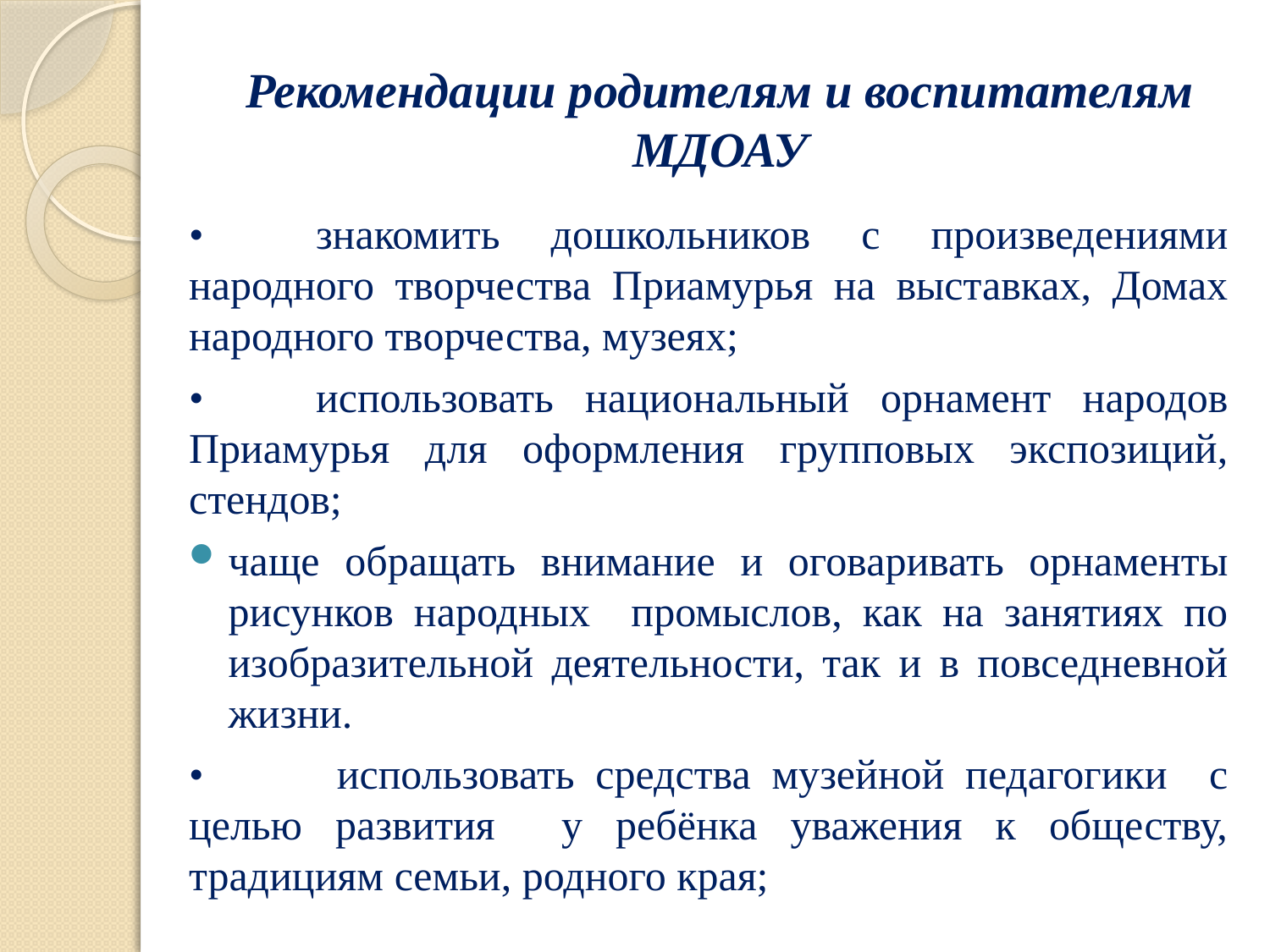

# Рекомендации родителям и воспитателям МДОАУ
•	знакомить дошкольников с произведениями народного творчества Приамурья на выставках, Домах народного творчества, музеях;
•	использовать национальный орнамент народов Приамурья для оформления групповых экспозиций, стендов;
чаще обращать внимание и оговаривать орнаменты рисунков народных  промыслов, как на занятиях по изобразительной деятельности, так и в повседневной жизни.
•	 использовать средства музейной педагогики  с целью развития  у ребёнка уважения к обществу, традициям семьи, родного края;